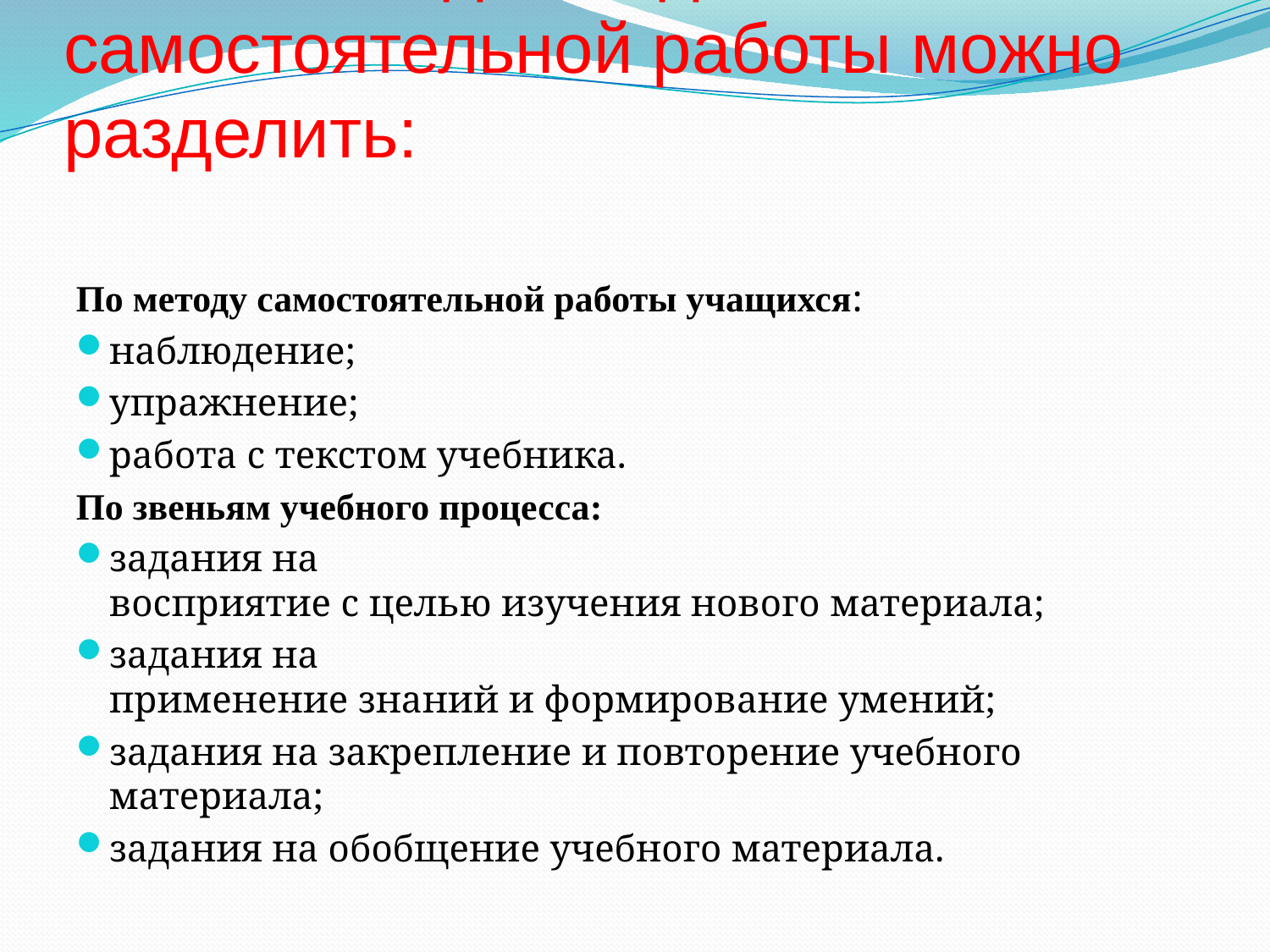

# Учебные задания для самостоятельной работы можно разделить:
По методу самостоятельной работы учащихся:
наблюдение;
упражнение;
работа с текстом учебника.
По звеньям учебного процесса:
задания на восприятие с целью изучения нового материала;
задания на применение знаний и формирование умений;
задания на закрепление и повторение учебного материала;
задания на обобщение учебного материала.